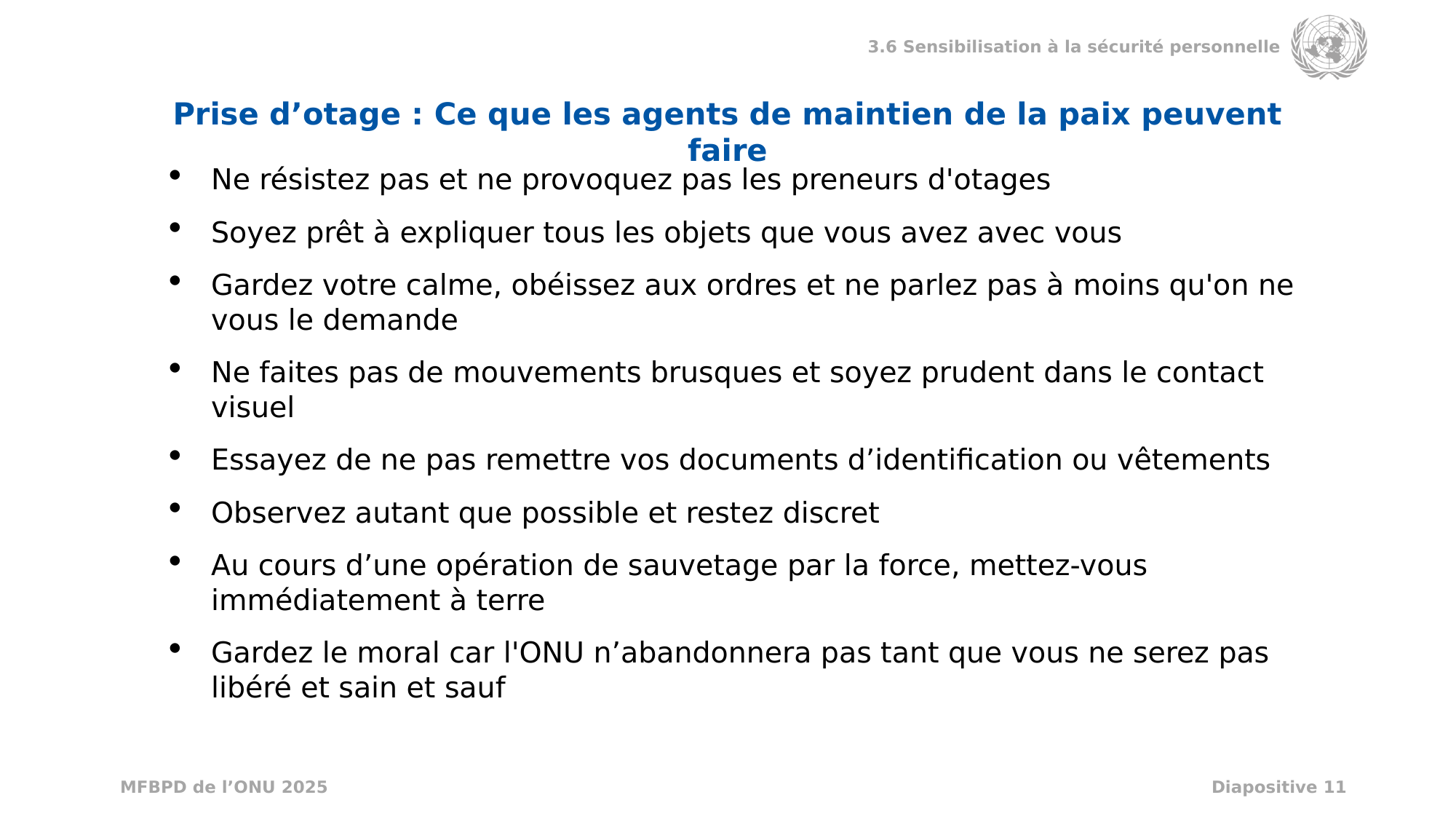

Prise d’otage : Ce que les agents de maintien de la paix peuvent faire
Ne résistez pas et ne provoquez pas les preneurs d'otages
Soyez prêt à expliquer tous les objets que vous avez avec vous
Gardez votre calme, obéissez aux ordres et ne parlez pas à moins qu'on ne vous le demande
Ne faites pas de mouvements brusques et soyez prudent dans le contact visuel
Essayez de ne pas remettre vos documents d’identification ou vêtements
Observez autant que possible et restez discret
Au cours d’une opération de sauvetage par la force, mettez-vous immédiatement à terre
Gardez le moral car l'ONU n’abandonnera pas tant que vous ne serez pas libéré et sain et sauf